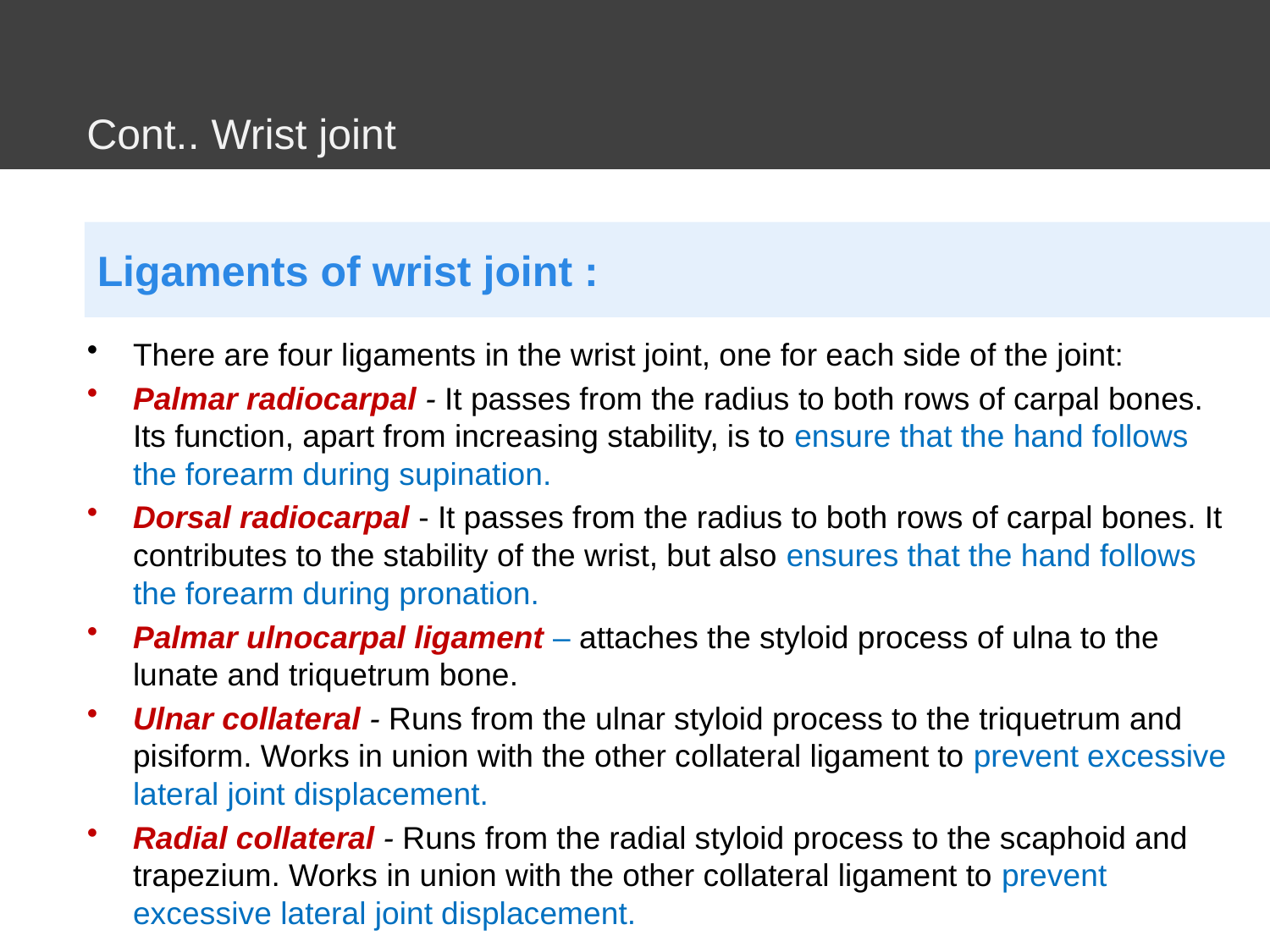

Cont.. Wrist joint
Ligaments of wrist joint :
There are four ligaments in the wrist joint, one for each side of the joint:
Palmar radiocarpal - It passes from the radius to both rows of carpal bones. Its function, apart from increasing stability, is to ensure that the hand follows the forearm during supination.
Dorsal radiocarpal - It passes from the radius to both rows of carpal bones. It contributes to the stability of the wrist, but also ensures that the hand follows the forearm during pronation.
Palmar ulnocarpal ligament – attaches the styloid process of ulna to the lunate and triquetrum bone.
Ulnar collateral - Runs from the ulnar styloid process to the triquetrum and pisiform. Works in union with the other collateral ligament to prevent excessive lateral joint displacement.
Radial collateral - Runs from the radial styloid process to the scaphoid and trapezium. Works in union with the other collateral ligament to prevent excessive lateral joint displacement.